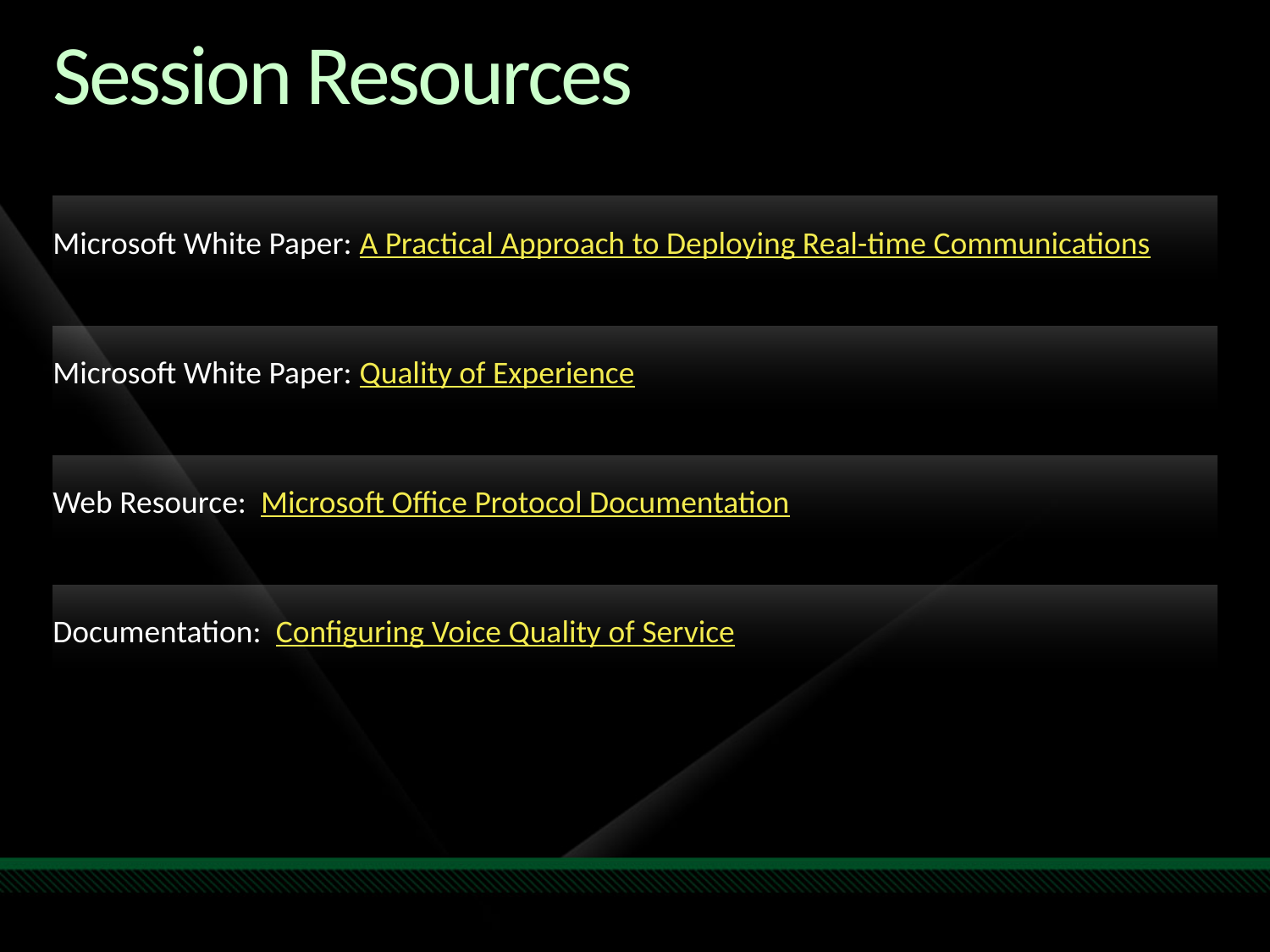

Required Slide
Track PMs will supply the content for this slide,
which will be inserted during
the final scrub.
# Session Resources
Microsoft White Paper: A Practical Approach to Deploying Real-time Communications
Microsoft White Paper: Quality of Experience
Web Resource:  Microsoft Office Protocol Documentation
Documentation:  Configuring Voice Quality of Service